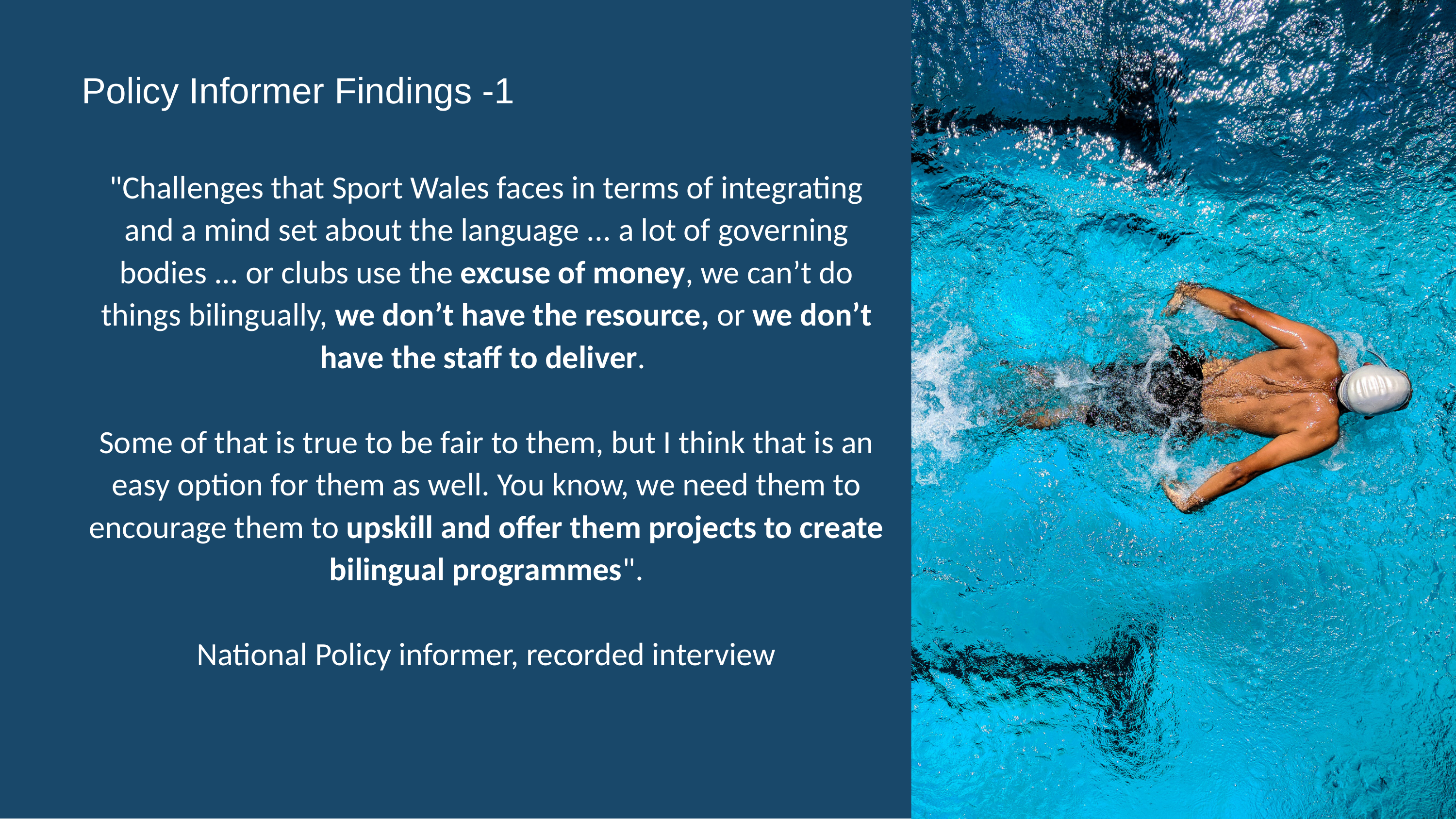

Policy Informer Findings -1
"Challenges that Sport Wales faces in terms of integrating and a mind set about the language ... a lot of governing bodies ... or clubs use the excuse of money, we can’t do things bilingually, we don’t have the resource, or we don’t have the staff to deliver.

Some of that is true to be fair to them, but I think that is an easy option for them as well. You know, we need them to encourage them to upskill and offer them projects to create bilingual programmes".

National Policy informer, recorded interview

.